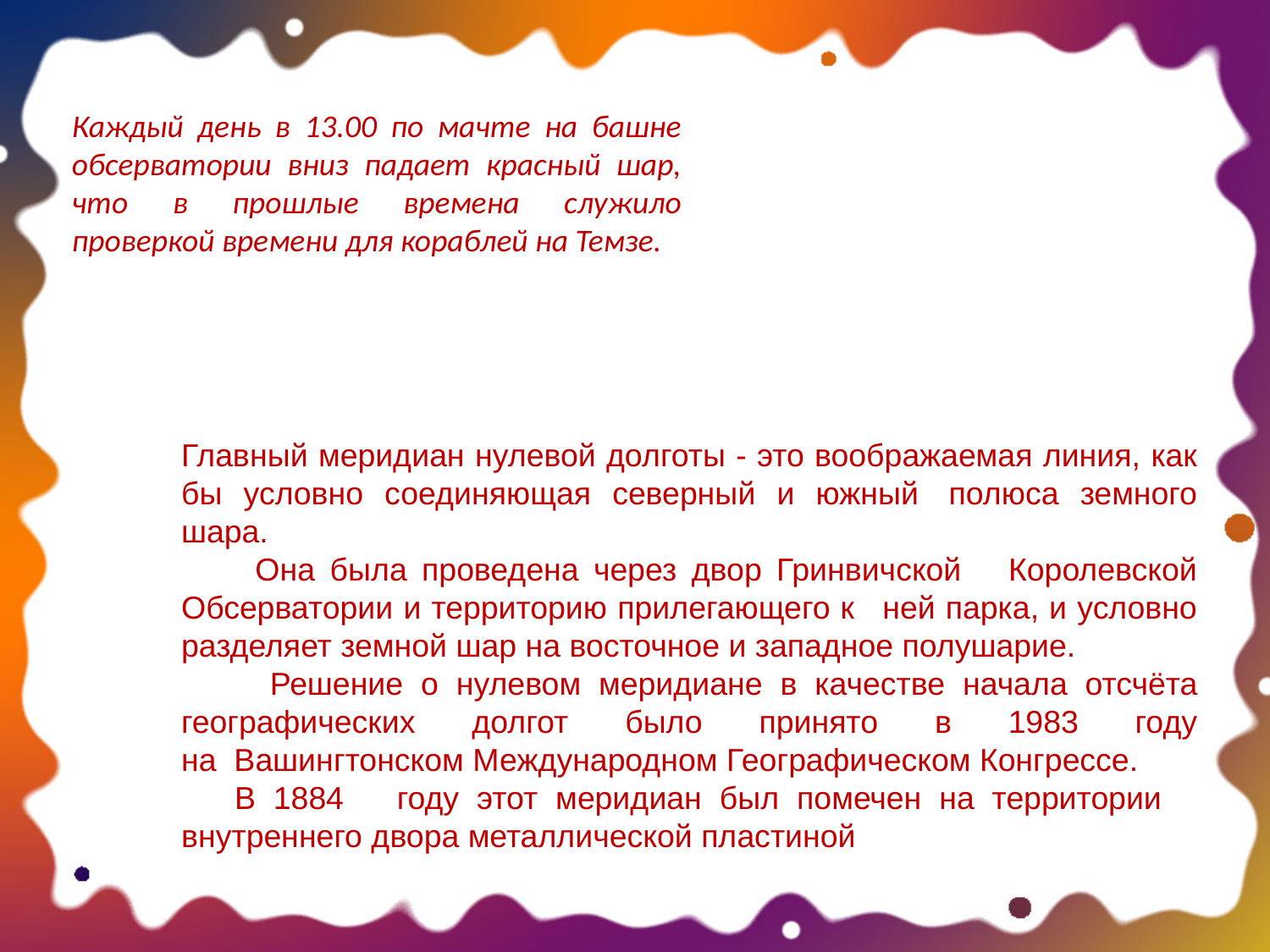

Каждый день в 13.00 по мачте на башне обсерватории вниз падает красный шар, что в прошлые времена служило проверкой времени для кораблей на Темзе.
Главный меридиан нулевой долготы - это воображаемая линия, как бы условно соединяющая северный и южный  полюса земного шара.
     Она была проведена через двор Гринвичской    Королевской Обсерватории и территорию прилегающего к   ней парка, и условно разделяет земной шар на восточное и западное полушарие.
     Решение о нулевом меридиане в качестве начала отсчёта географических долгот было принято в 1983 году на  Вашингтонском Международном Географическом Конгрессе.
   В 1884   году этот меридиан был помечен на территории    внутреннего двора металлической пластиной